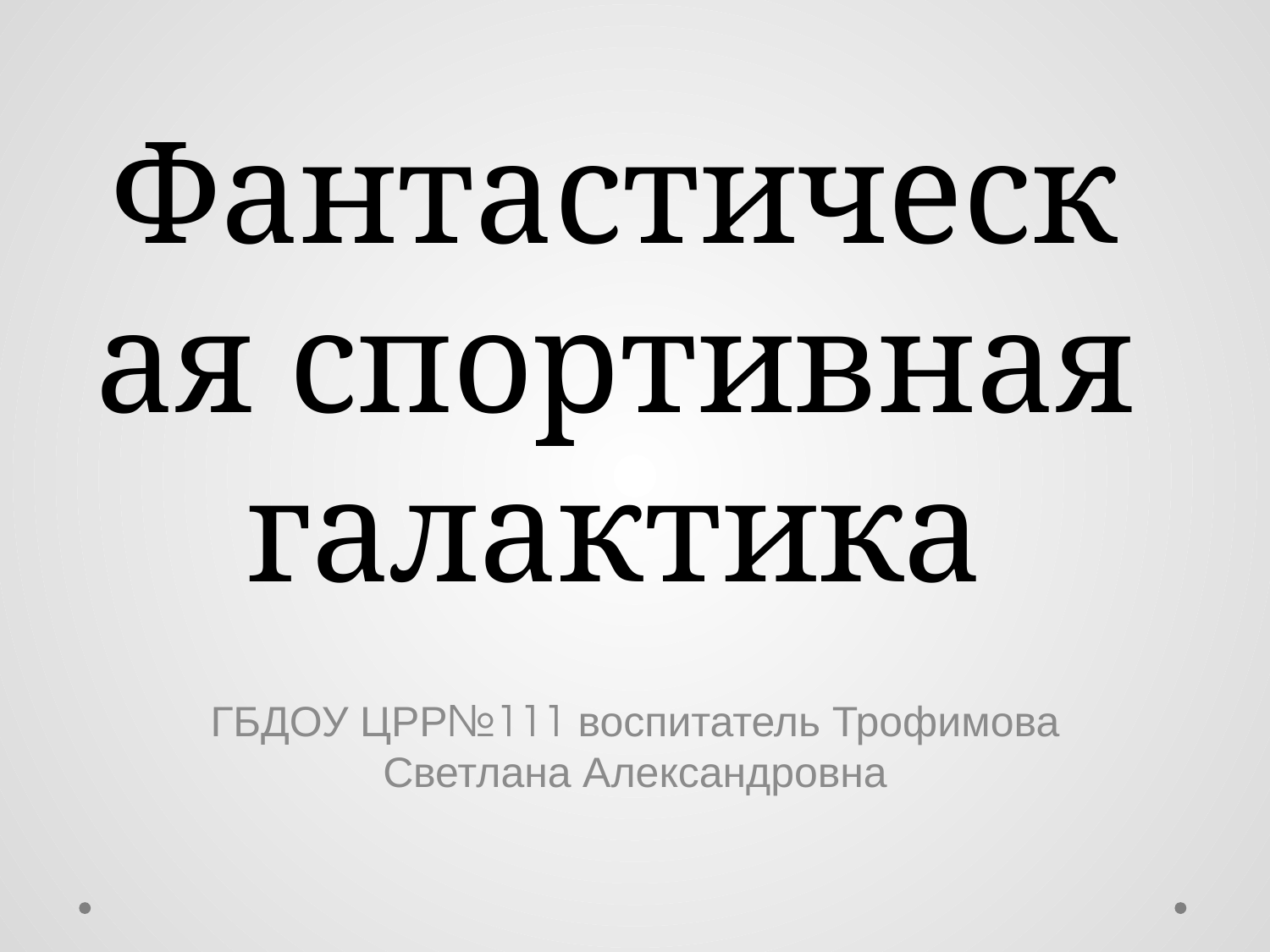

# Фантастическая спортивная галактика
ГБДОУ ЦРР№111 воспитатель Трофимова Светлана Александровна